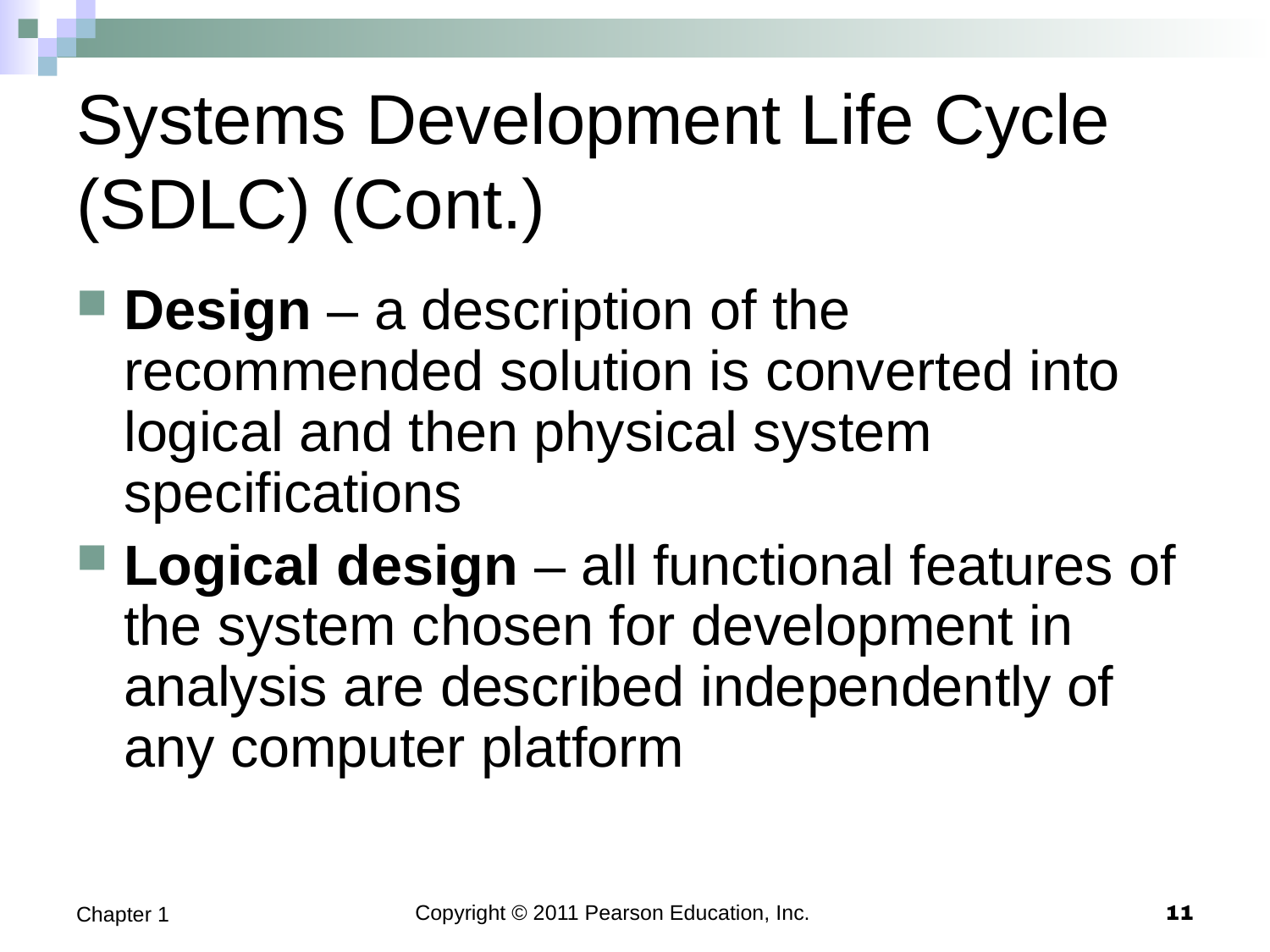

# Systems Development Life Cycle (SDLC) (Cont.)
Design – a description of the recommended solution is converted into logical and then physical system specifications
Logical design – all functional features of the system chosen for development in analysis are described independently of any computer platform
Chapter 1
Copyright © 2011 Pearson Education, Inc.
11